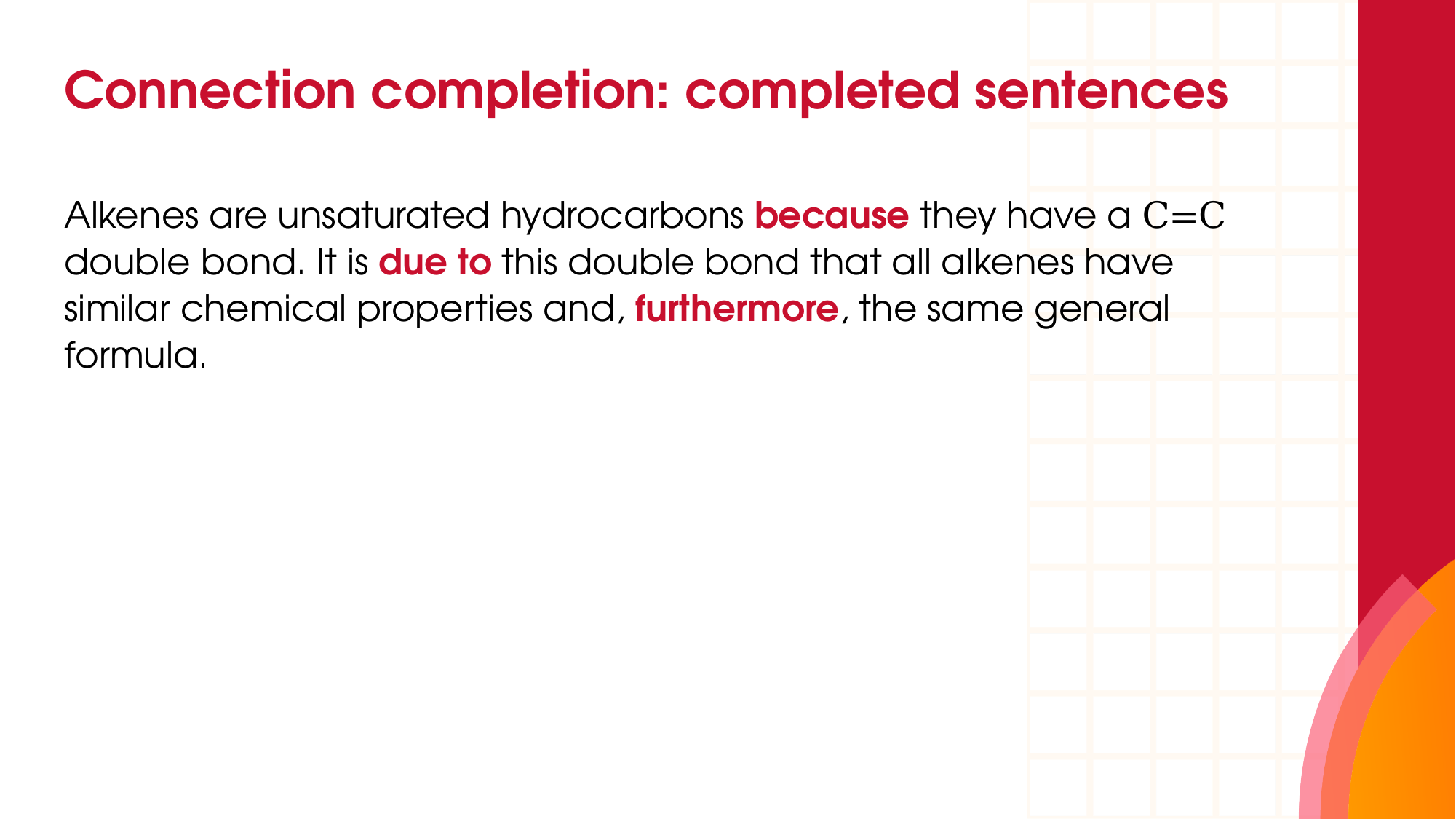

# Connection completion: completed sentences

Alkenes are unsaturated hydrocarbons because they have a C=C double bond. It is due to this double bond that all alkenes have similar chemical properties and, furthermore, the same general formula.